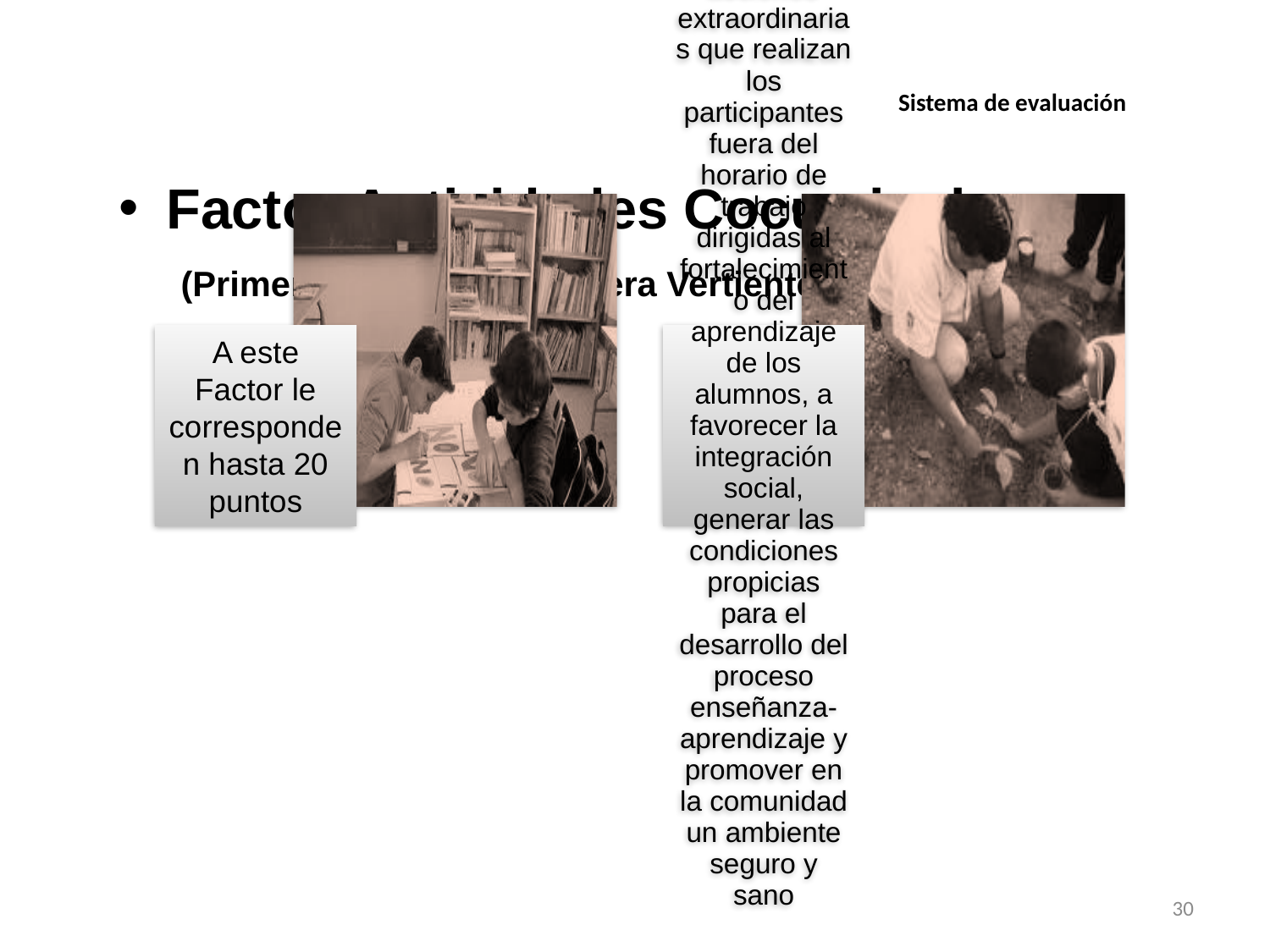

Sistema de evaluación
Factor Actividades Cocurriculares
   (Primera, Segunda y Tercera Vertientes)

30